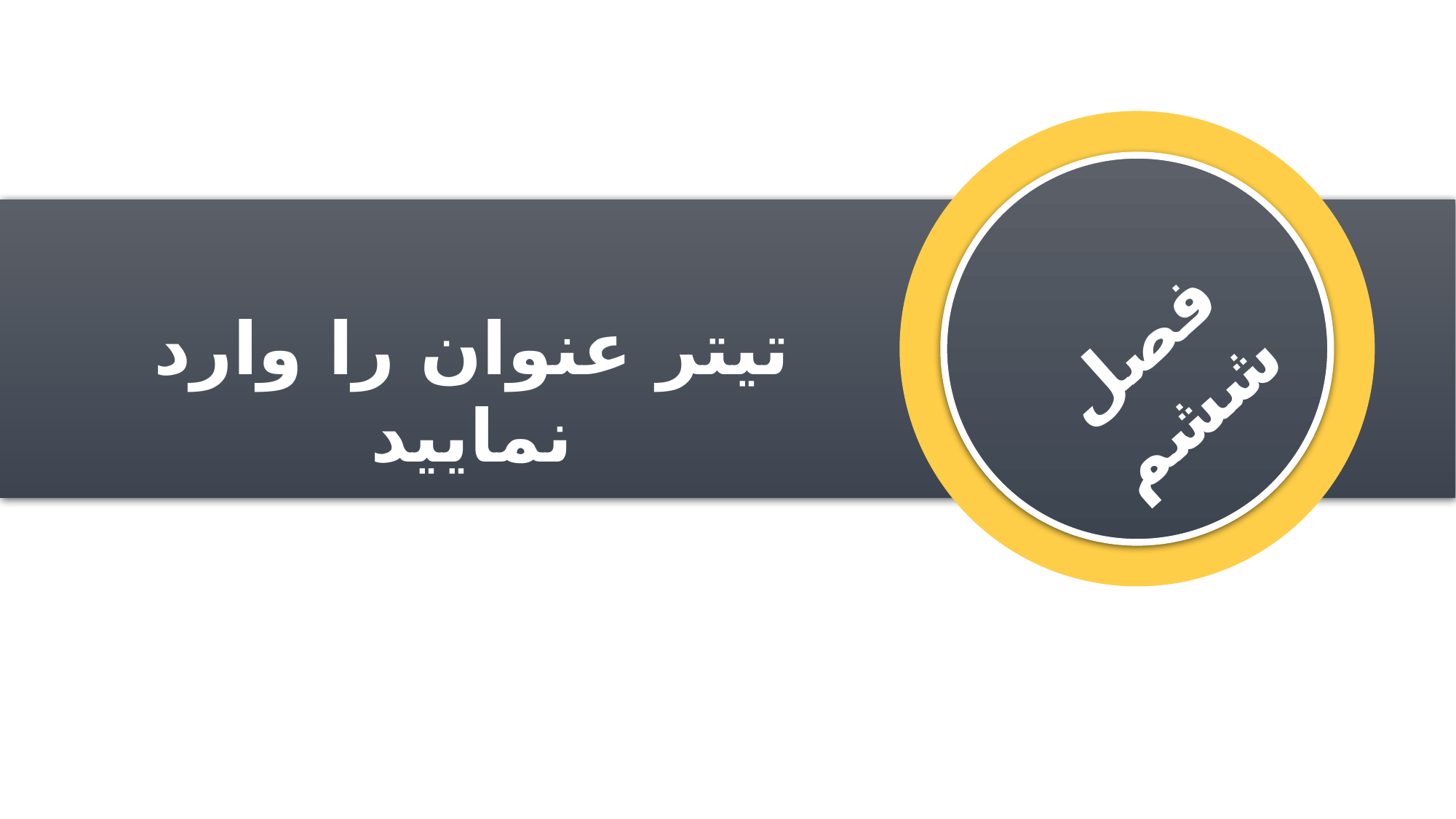

فصل ششم
تیتر عنوان را وارد نمایید